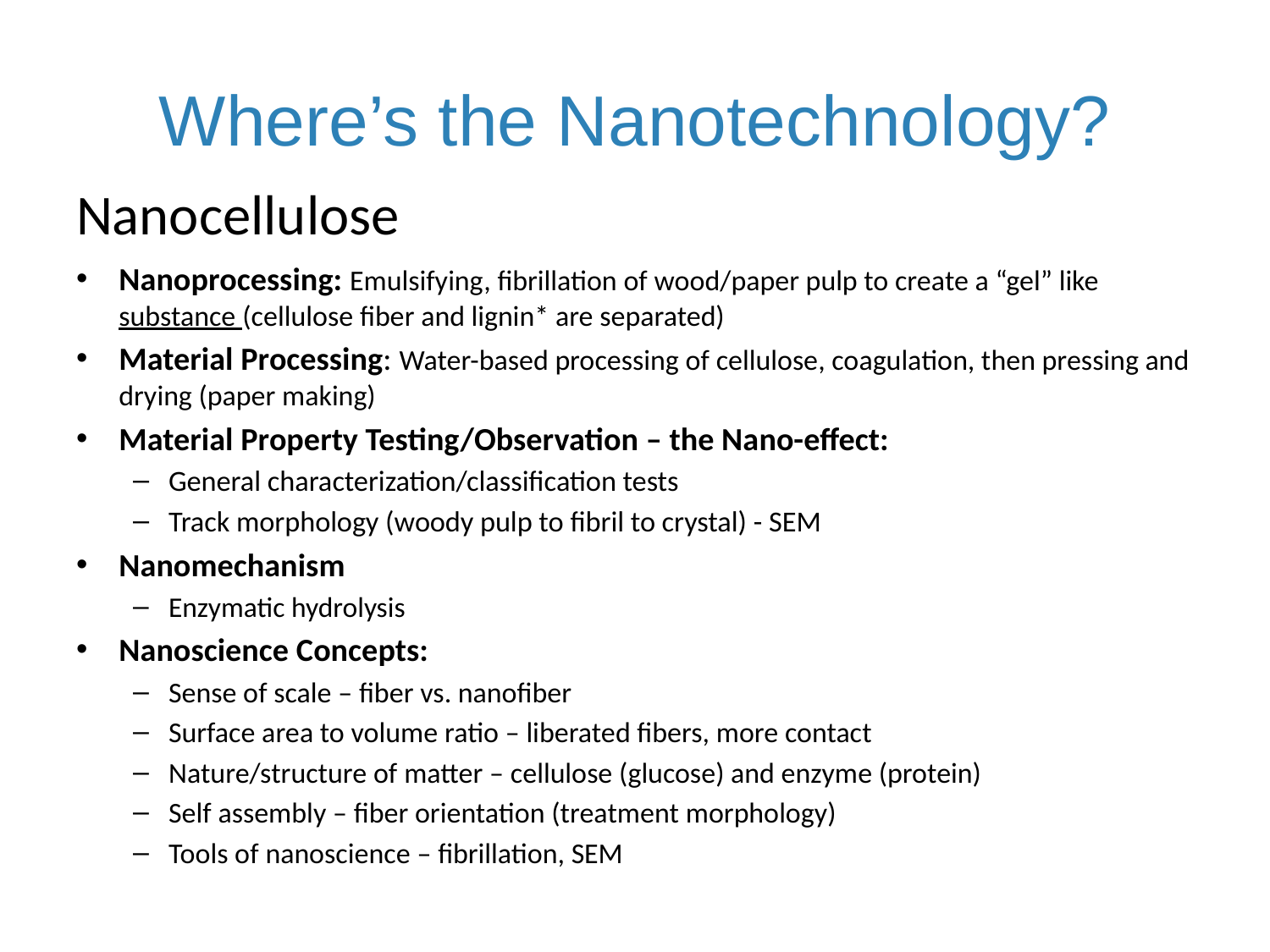

# Where’s the Nanotechnology?
Nanocellulose
Nanoprocessing: Emulsifying, fibrillation of wood/paper pulp to create a “gel” like substance (cellulose fiber and lignin* are separated)
Material Processing: Water-based processing of cellulose, coagulation, then pressing and drying (paper making)
Material Property Testing/Observation – the Nano-effect:
General characterization/classification tests
Track morphology (woody pulp to fibril to crystal) - SEM
Nanomechanism
Enzymatic hydrolysis
Nanoscience Concepts:
Sense of scale – fiber vs. nanofiber
Surface area to volume ratio – liberated fibers, more contact
Nature/structure of matter – cellulose (glucose) and enzyme (protein)
Self assembly – fiber orientation (treatment morphology)
Tools of nanoscience – fibrillation, SEM